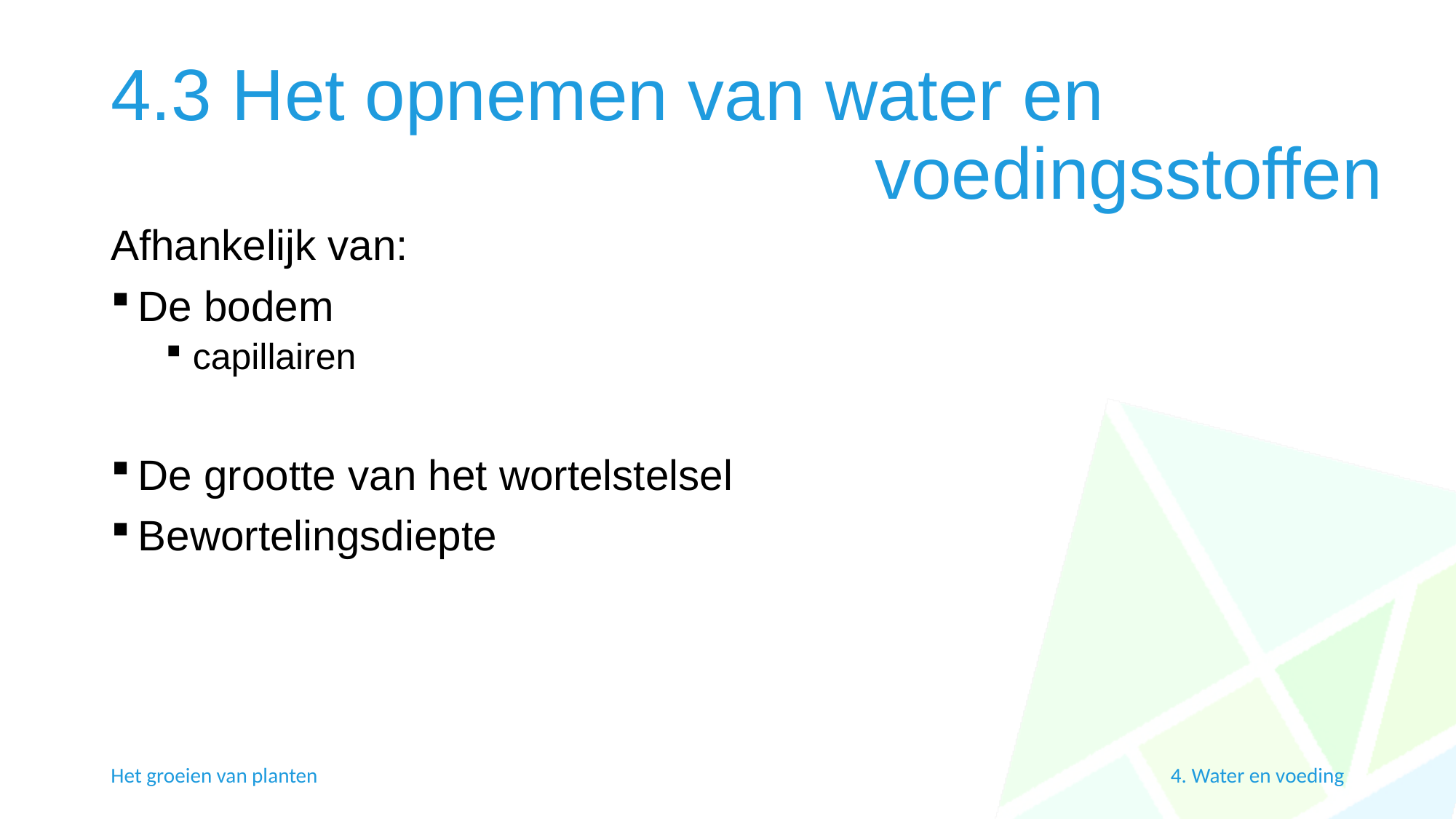

# 4.3 Het opnemen van water en 									voedingsstoffen
Afhankelijk van:
De bodem
capillairen

De grootte van het wortelstelsel
Bewortelingsdiepte

Het groeien van planten
4. Water en voeding